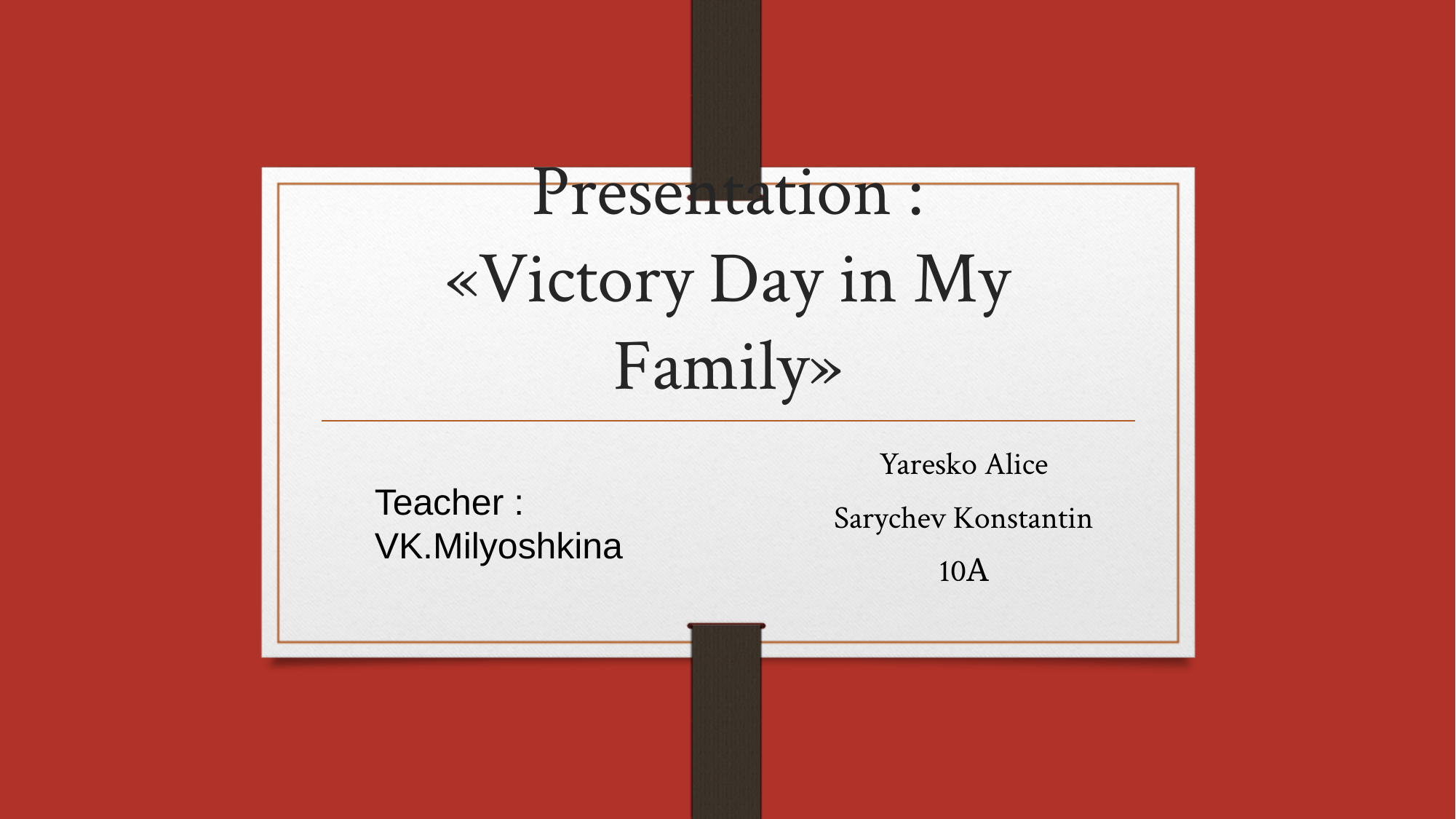

# Presentation : «Victory Day in My Family»
Yaresko Alice
Sarychev Konstantin
10А
Teacher :
VK.Milyoshkina